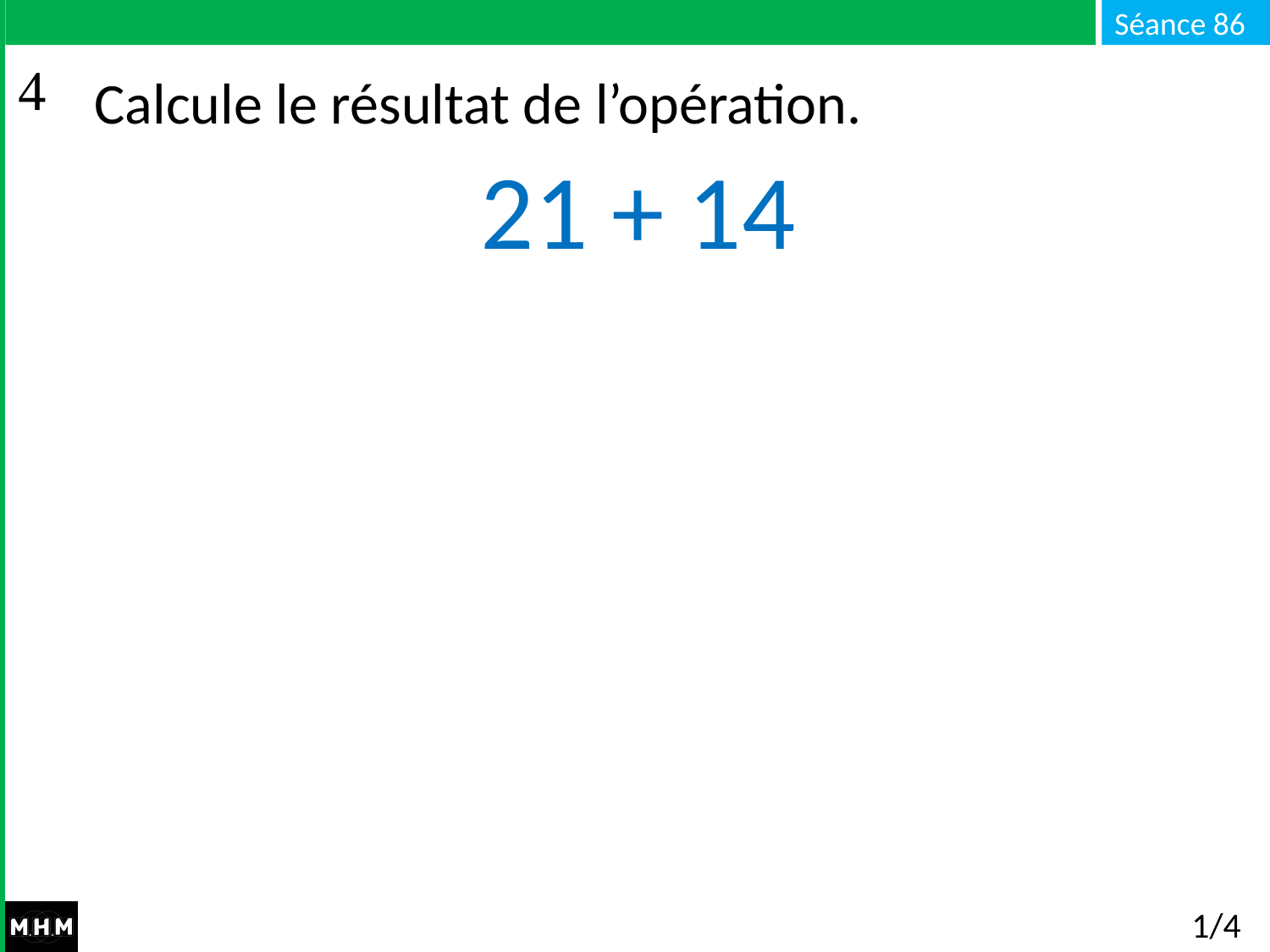

# Calcule le résultat de l’opération.
21 + 14
1/4